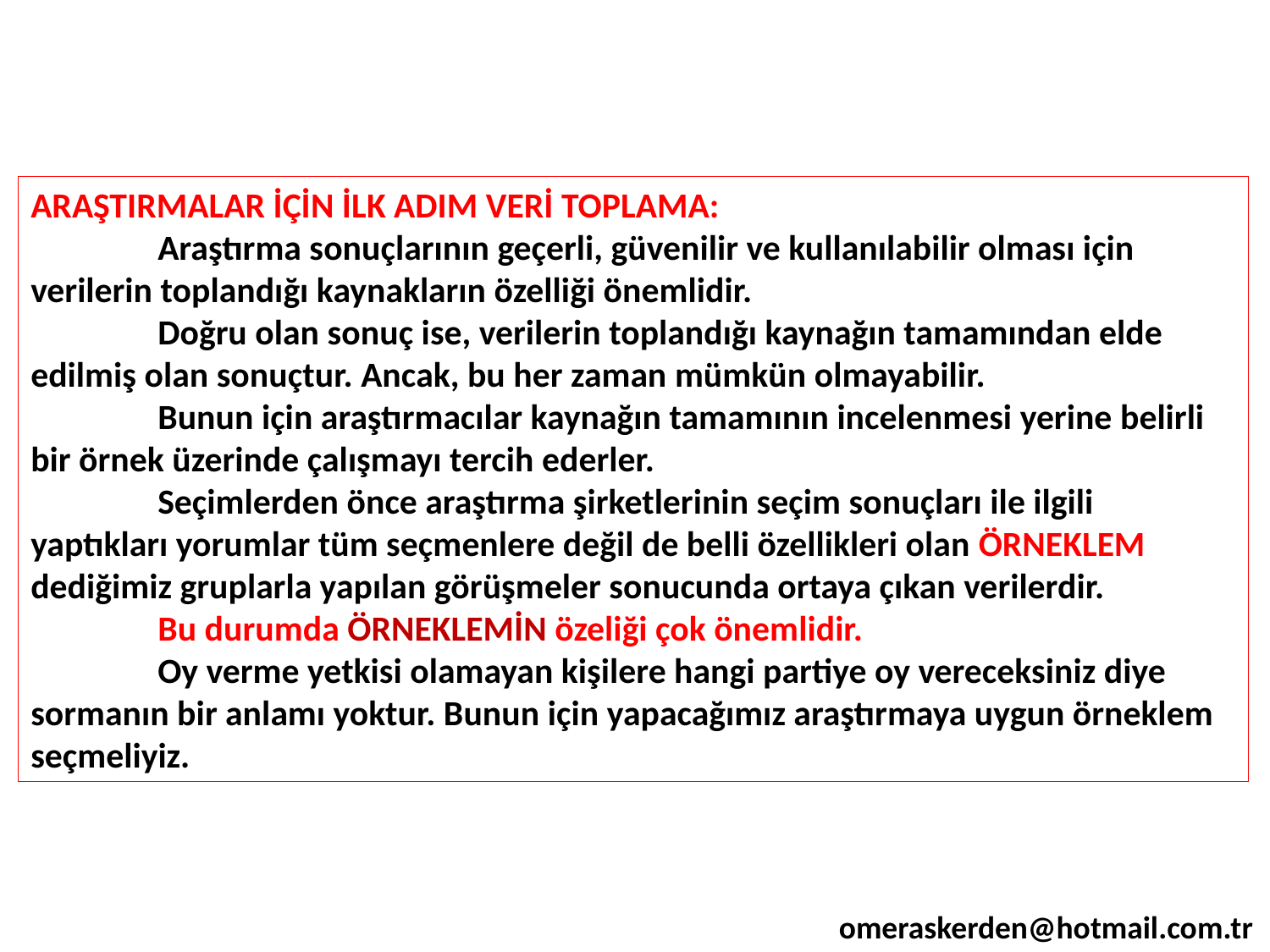

ARAŞTIRMALAR İÇİN İLK ADIM VERİ TOPLAMA:
	Araştırma sonuçlarının geçerli, güvenilir ve kullanılabilir olması için verilerin toplandığı kaynakların özelliği önemlidir.
	Doğru olan sonuç ise, verilerin toplandığı kaynağın tamamından elde edilmiş olan sonuçtur. Ancak, bu her zaman mümkün olmayabilir.
	Bunun için araştırmacılar kaynağın tamamının incelenmesi yerine belirli bir örnek üzerinde çalışmayı tercih ederler.
	Seçimlerden önce araştırma şirketlerinin seçim sonuçları ile ilgili yaptıkları yorumlar tüm seçmenlere değil de belli özellikleri olan ÖRNEKLEM dediğimiz gruplarla yapılan görüşmeler sonucunda ortaya çıkan verilerdir.
	Bu durumda ÖRNEKLEMİN özeliği çok önemlidir.
	Oy verme yetkisi olamayan kişilere hangi partiye oy vereceksiniz diye sormanın bir anlamı yoktur. Bunun için yapacağımız araştırmaya uygun örneklem seçmeliyiz.
omeraskerden@hotmail.com.tr